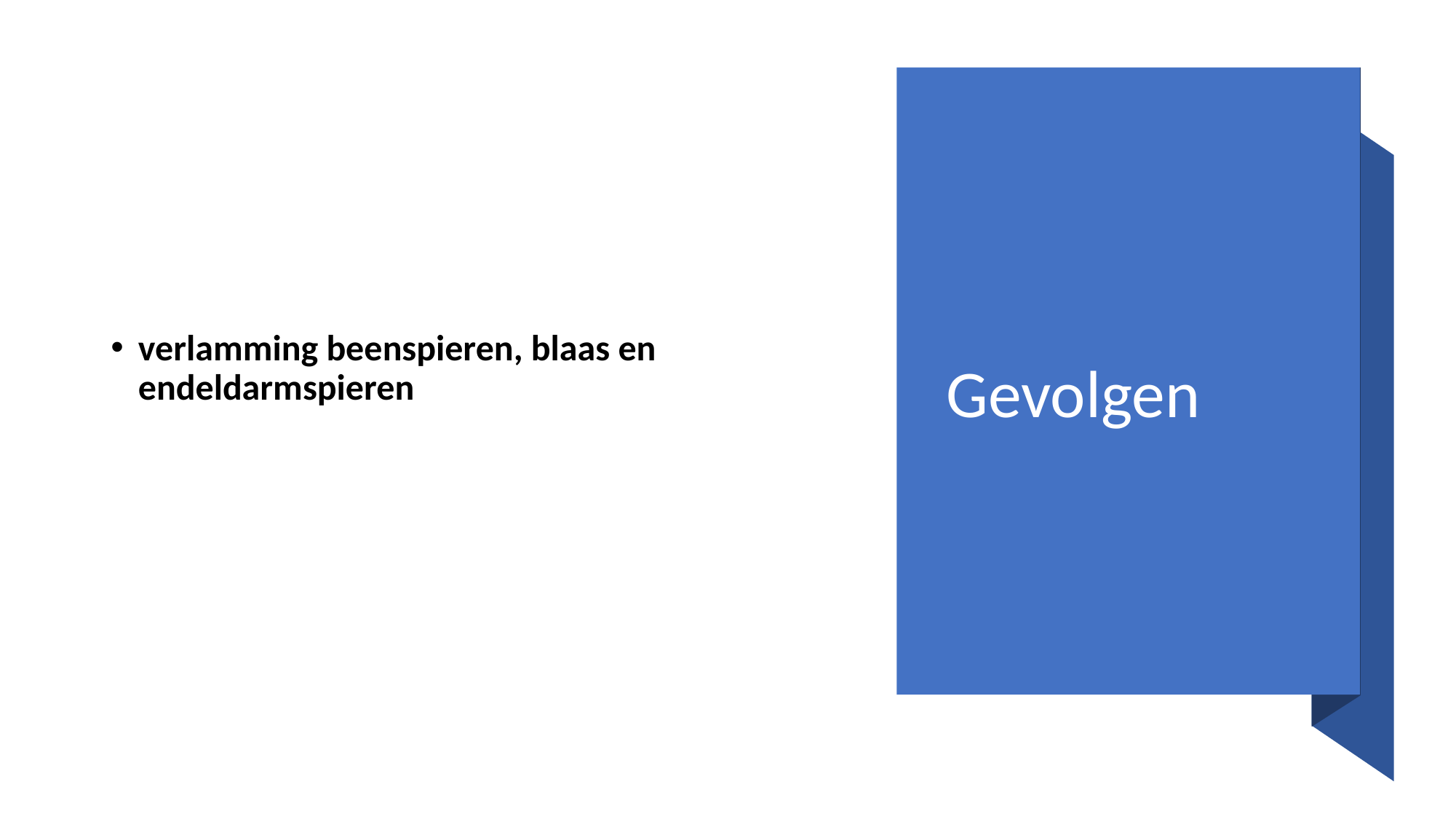

# Gevolgen
verlamming beenspieren, blaas en endeldarmspieren